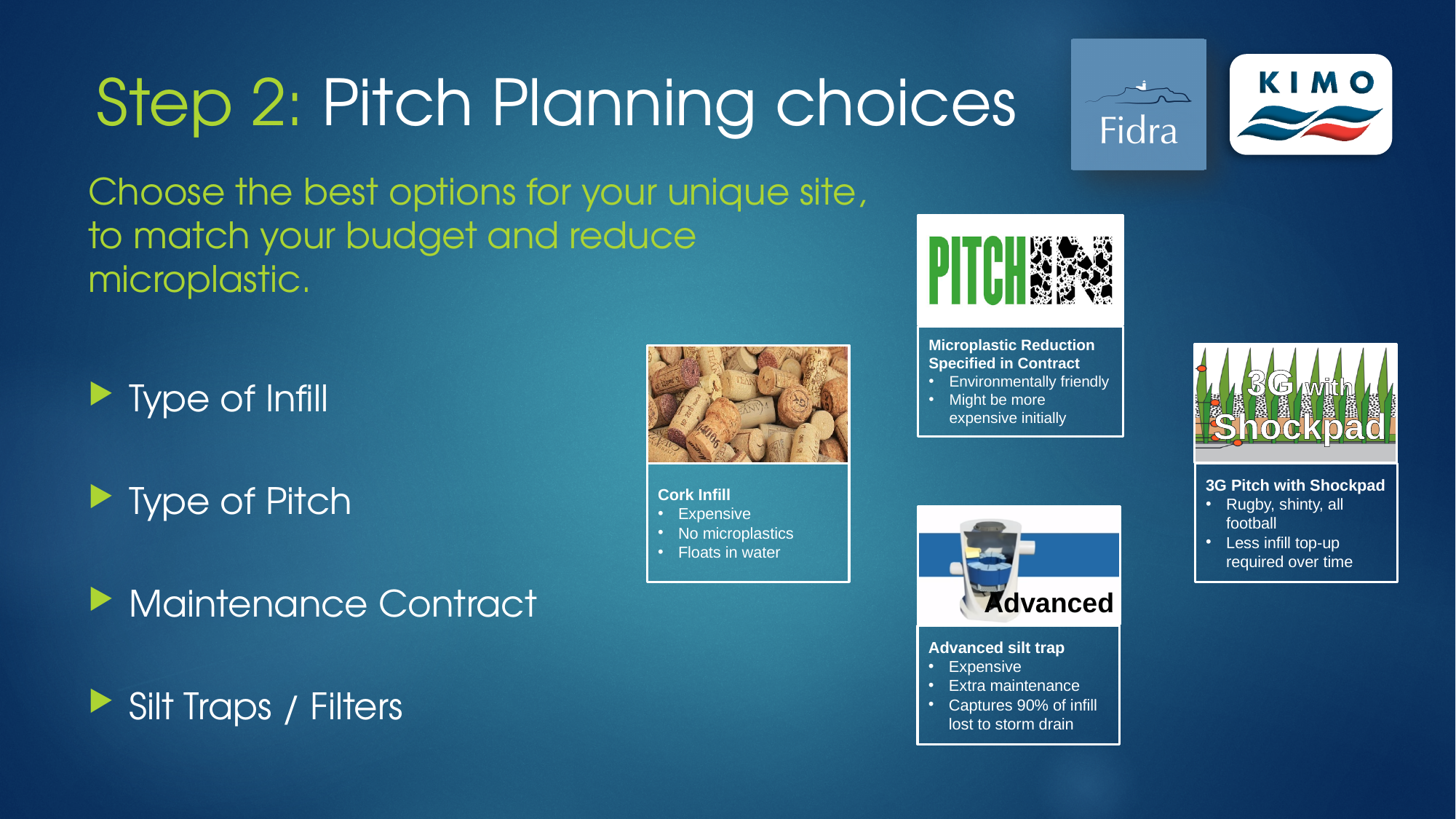

Step 2: Pitch Planning choices
Choose the best options for your unique site, to match your budget and reduce microplastic.

Microplastic Reduction Specified in Contract
Environmentally friendly
Might be more expensive initially

3G with Shockpad
Type of Infill
Type of Pitch
Maintenance Contract
Silt Traps / Filters
Cork Infill
Expensive
No microplastics
Floats in water
3G Pitch with Shockpad
Rugby, shinty, all football
Less infill top-up required over time

Advanced
Advanced silt trap
Expensive
Extra maintenance
Captures 90% of infill lost to storm drain